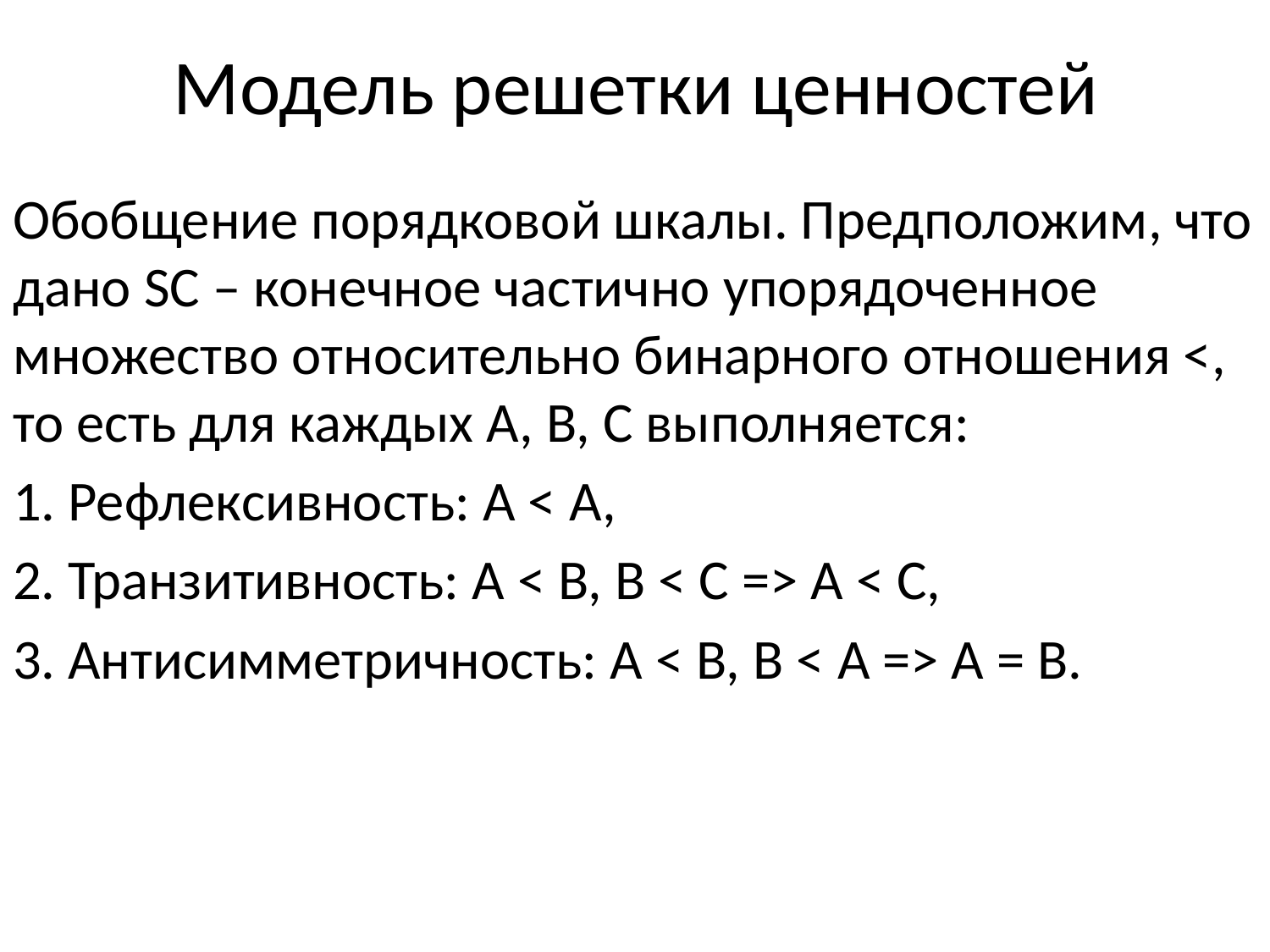

# Модель решетки ценностей
Обобщение порядковой шкалы. Предположим, что дано SC – конечное частично упорядоченное множество относительно бинарного отношения <, то есть для каждых A, B, C выполняется:
1. Рефлексивность: A < A,
2. Транзитивность: A < B, B < C => A < C,
3. Антисимметричность: A < B, B < A => A = B.